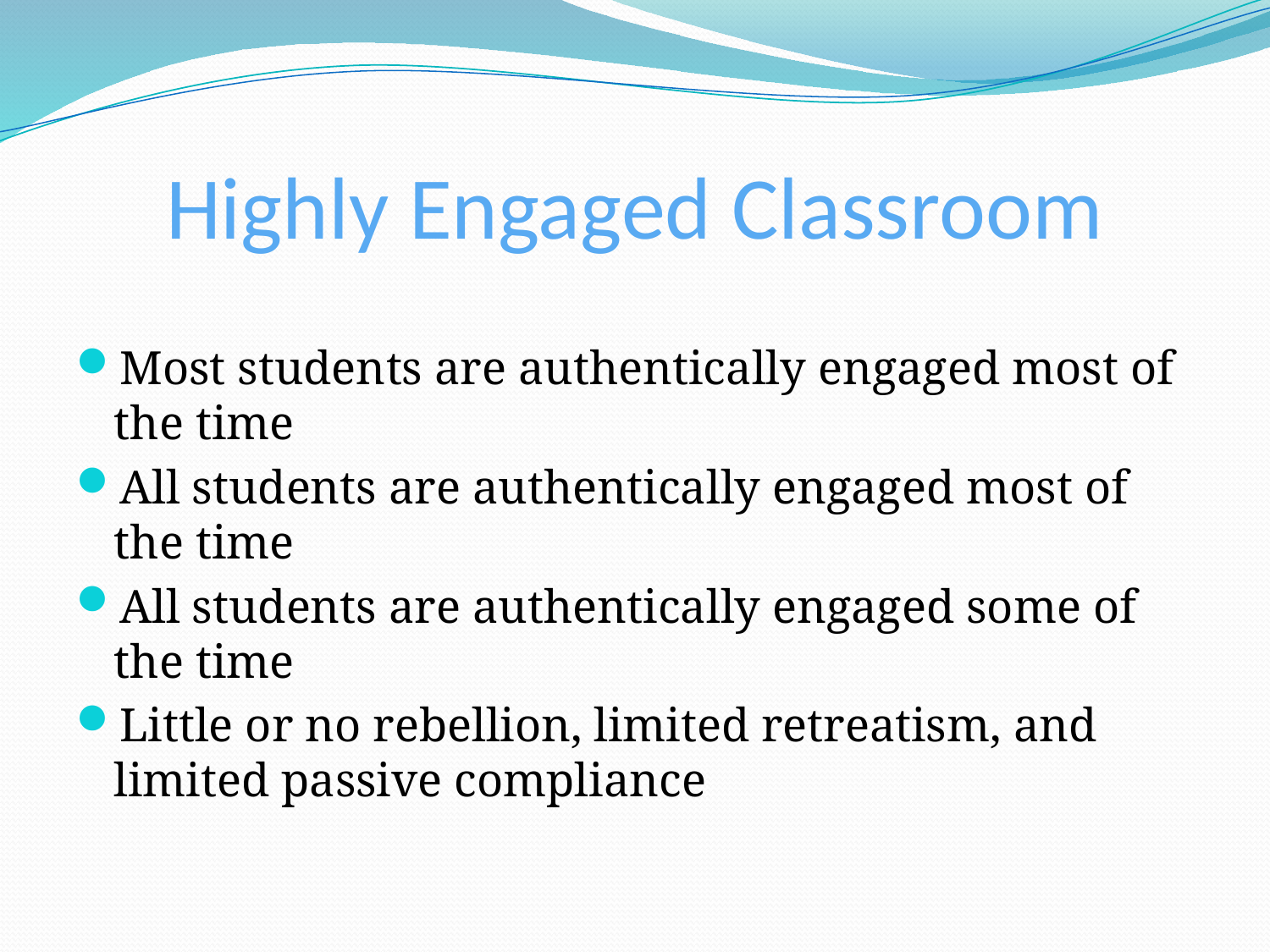

# Highly Engaged Classroom

Most students are authentically engaged most of the time
All students are authentically engaged most of the time
All students are authentically engaged some of the time
Little or no rebellion, limited retreatism, and limited passive compliance